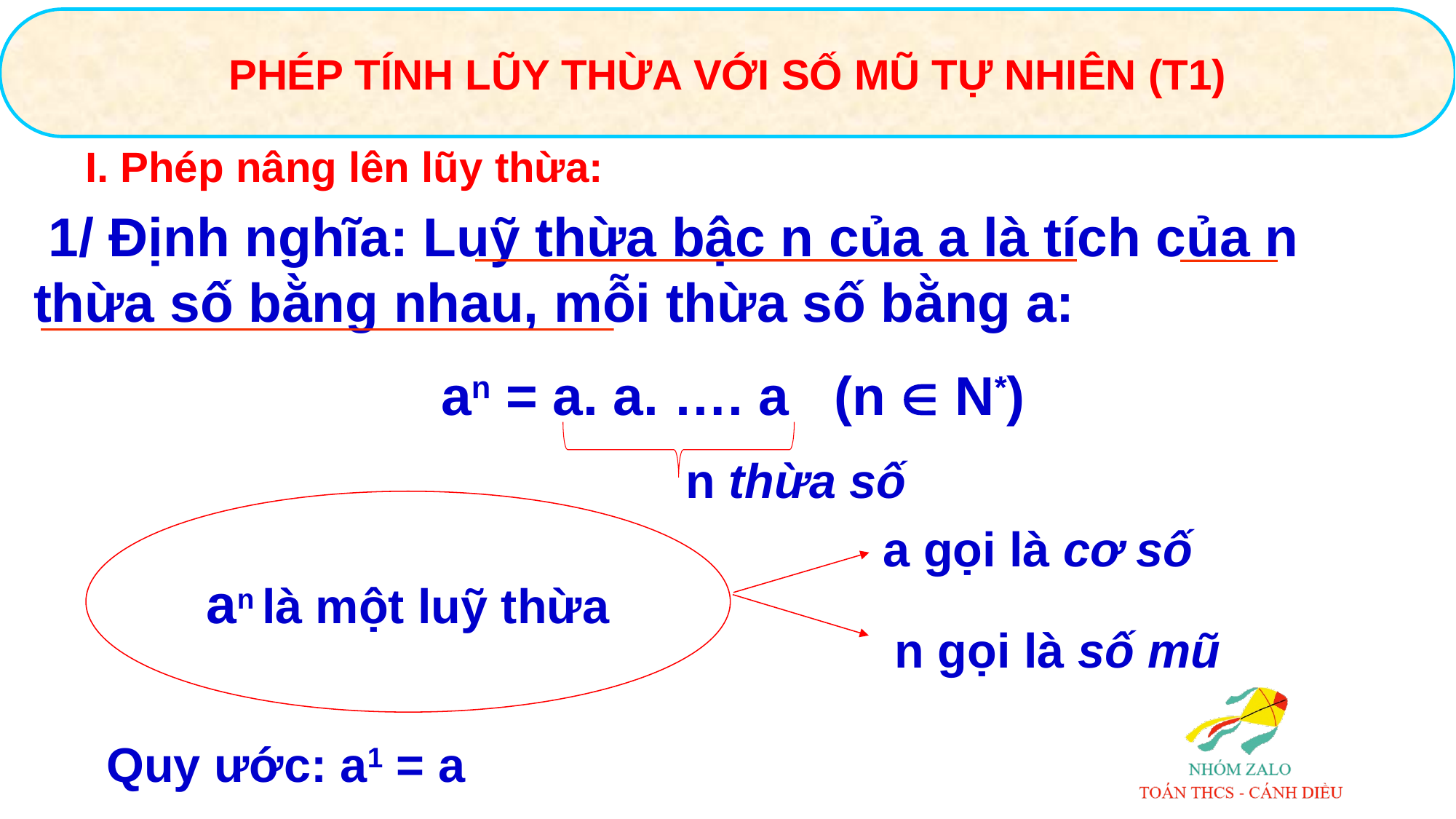

PHÉP TÍNH LŨY THỪA VỚI SỐ MŨ TỰ NHIÊN (T1)
I. Phép nâng lên lũy thừa:
 1/ Định nghĩa: Luỹ thừa bậc n của a là tích của n thừa số bằng nhau, mỗi thừa số bằng a:
                           an = a. a. …. a   (n ∈ N*)

n thừa số

an là một luỹ thừa
a gọi là cơ số

n gọi là số mũ
Quy ước: a1 = a